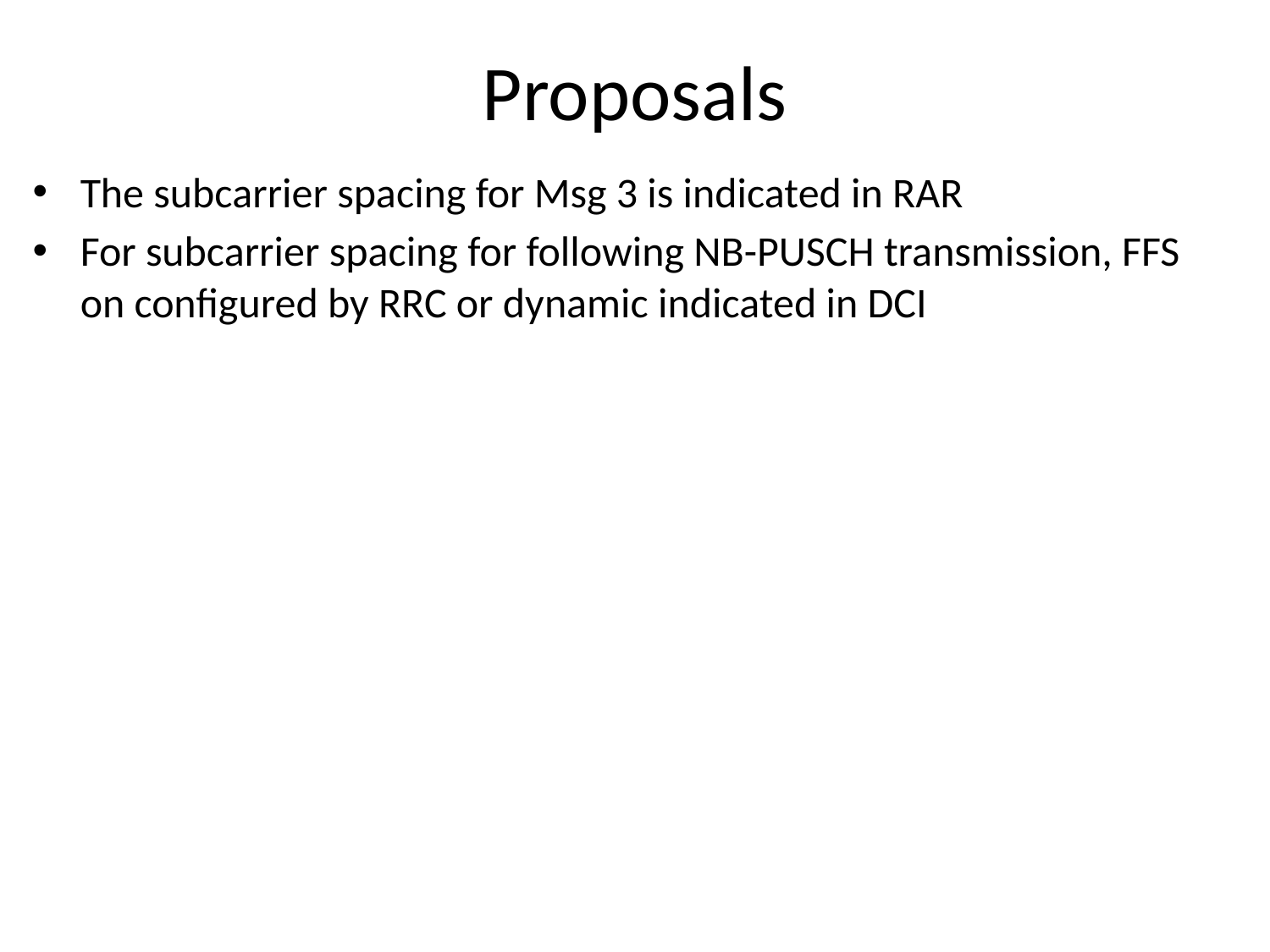

# Proposals
The subcarrier spacing for Msg 3 is indicated in RAR
For subcarrier spacing for following NB-PUSCH transmission, FFS on configured by RRC or dynamic indicated in DCI